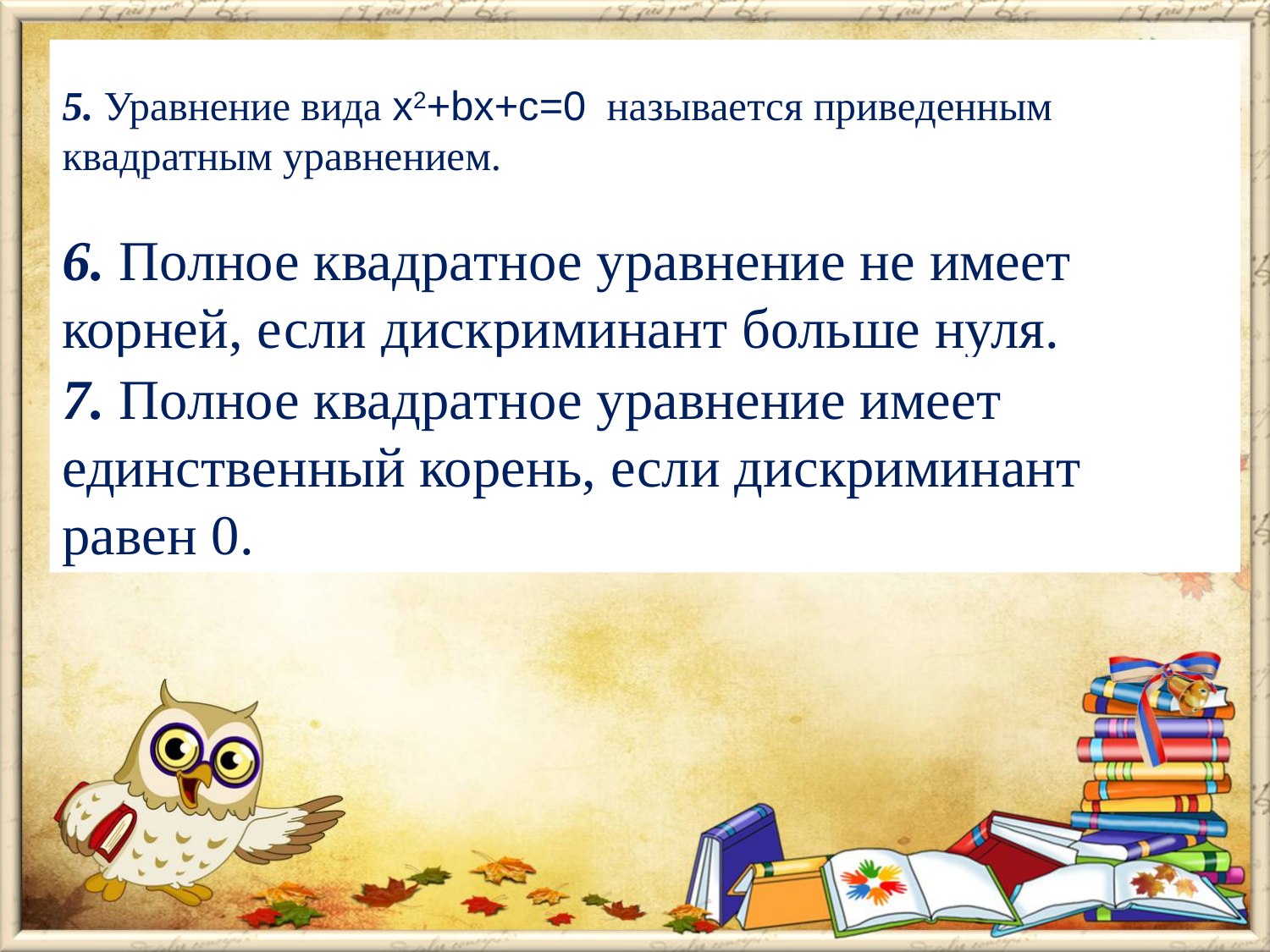

# 5. Уравнение вида x2+bx+c=0  называется приведенным квадратным уравнением.
6. Полное квадратное уравнение не имеет корней, если дискриминант больше нуля.
7. Полное квадратное уравнение имеет единственный корень, если дискриминант равен 0.